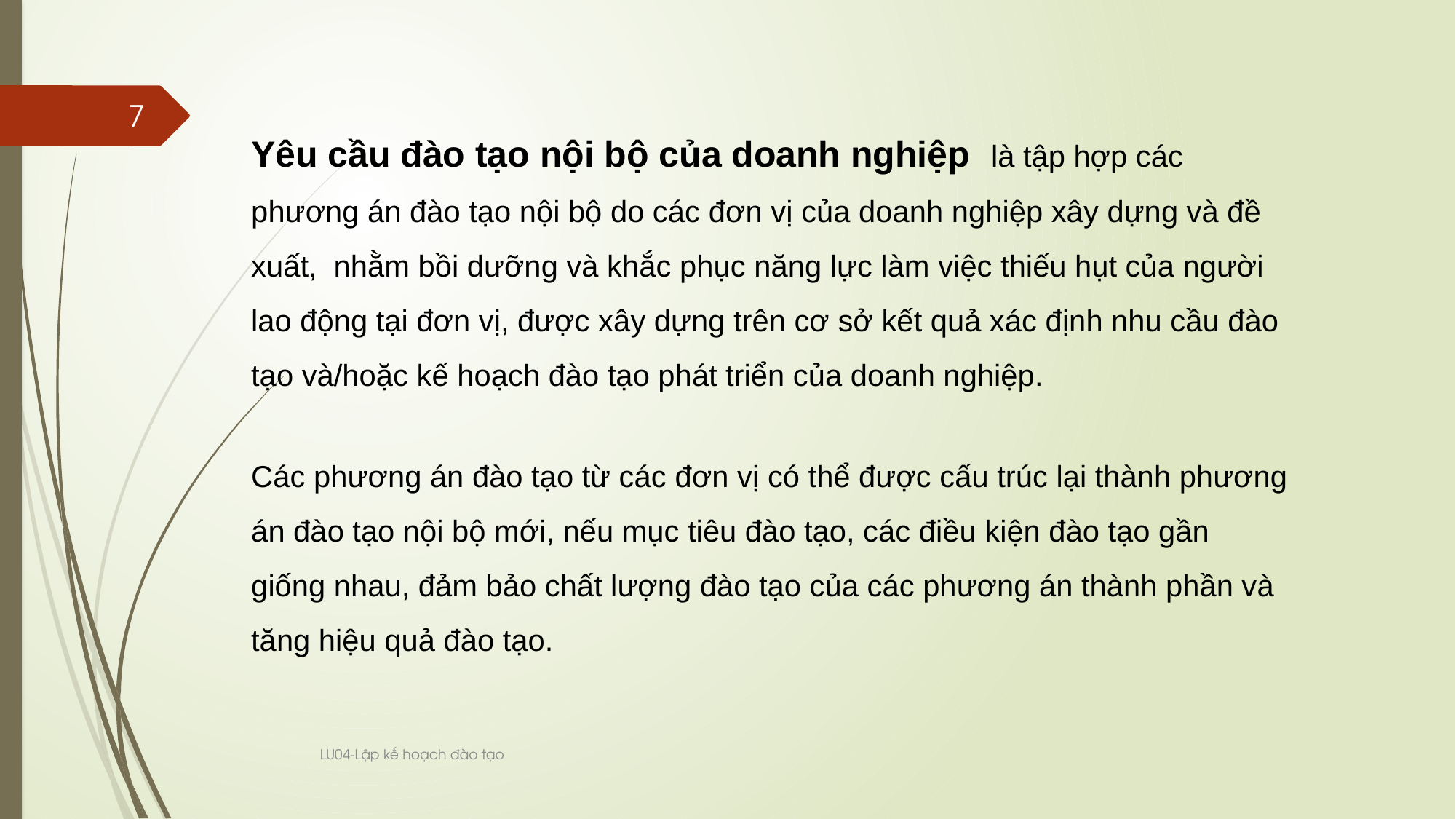

7
Yêu cầu đào tạo nội bộ của doanh nghiệp  là tập hợp các phương án đào tạo nội bộ do các đơn vị của doanh nghiệp xây dựng và đề xuất,  nhằm bồi dưỡng và khắc phục năng lực làm việc thiếu hụt của người lao động tại đơn vị, được xây dựng trên cơ sở kết quả xác định nhu cầu đào tạo và/hoặc kế hoạch đào tạo phát triển của doanh nghiệp.
Các phương án đào tạo từ các đơn vị có thể được cấu trúc lại thành phương án đào tạo nội bộ mới, nếu mục tiêu đào tạo, các điều kiện đào tạo gần giống nhau, đảm bảo chất lượng đào tạo của các phương án thành phần và tăng hiệu quả đào tạo.
LU04-Lập kế hoạch đào tạo